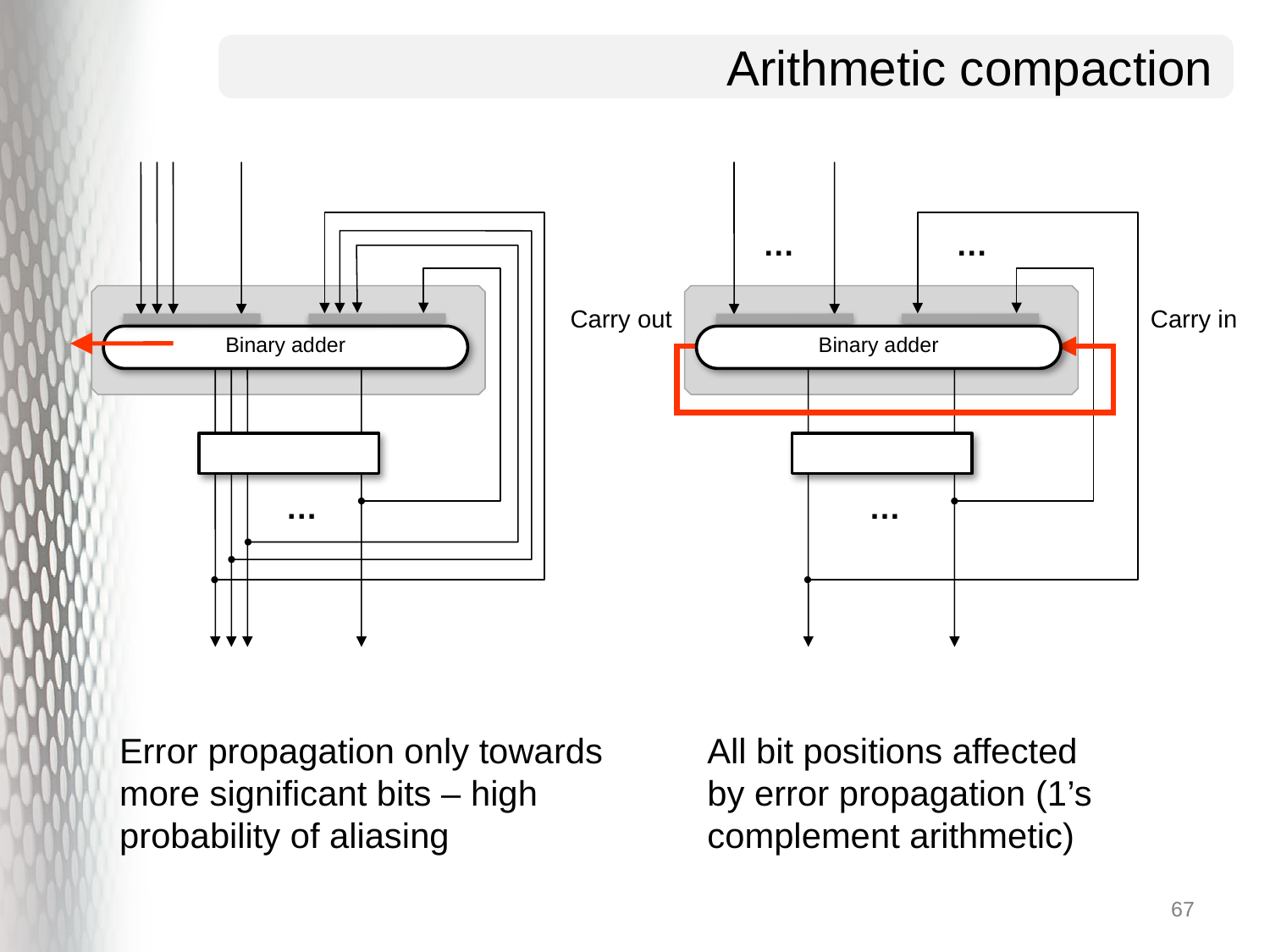

# Arithmetic compaction

…
…

Carry out
Carry in
Binary adder
Binary adder

…
…
Error propagation only towards more significant bits – high probability of aliasing
All bit positions affected by error propagation (1’s complement arithmetic)